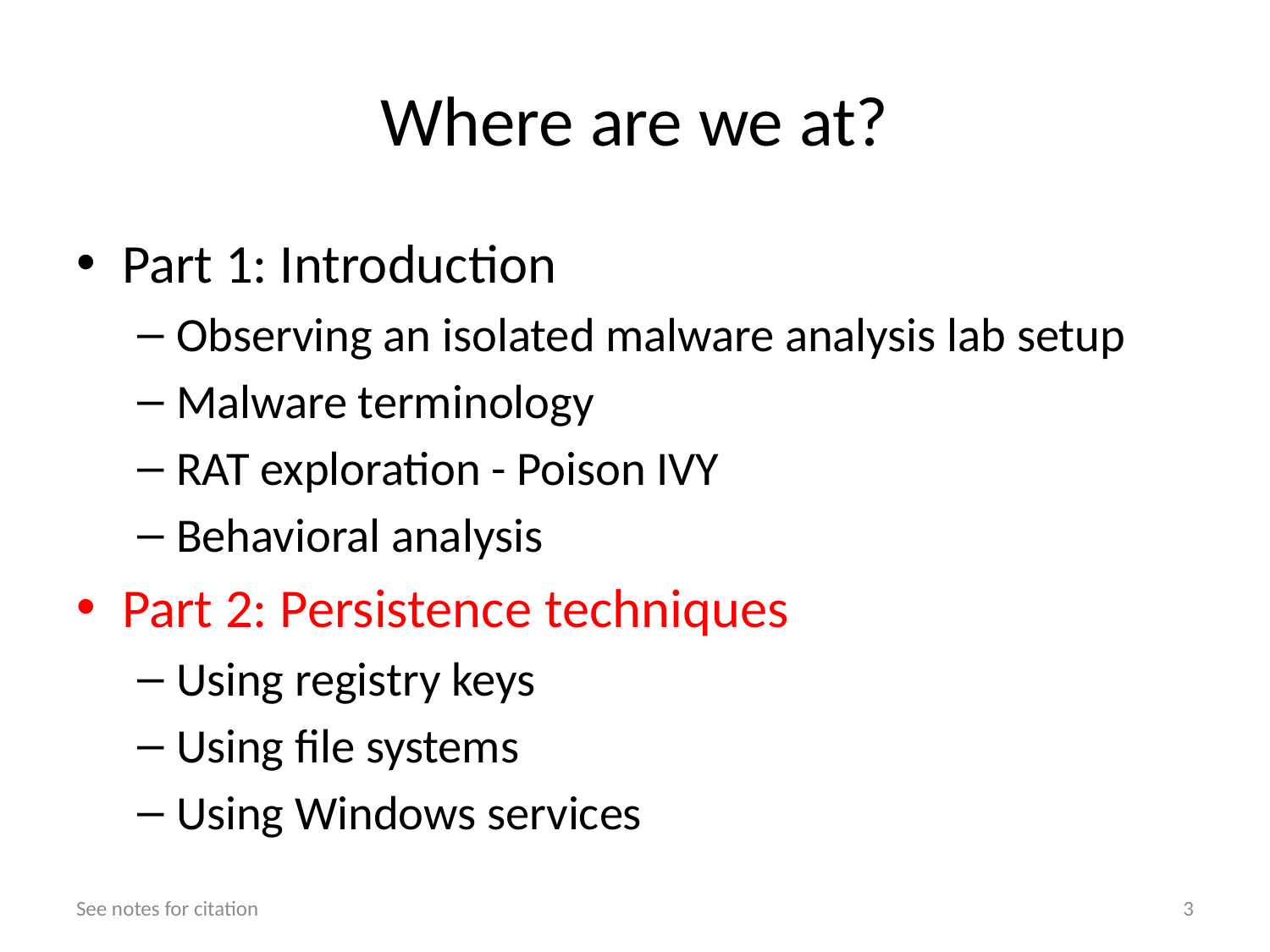

# Where are we at?
Part 1: Introduction
Observing an isolated malware analysis lab setup
Malware terminology
RAT exploration - Poison IVY
Behavioral analysis
Part 2: Persistence techniques
Using registry keys
Using file systems
Using Windows services

See notes for citation
3